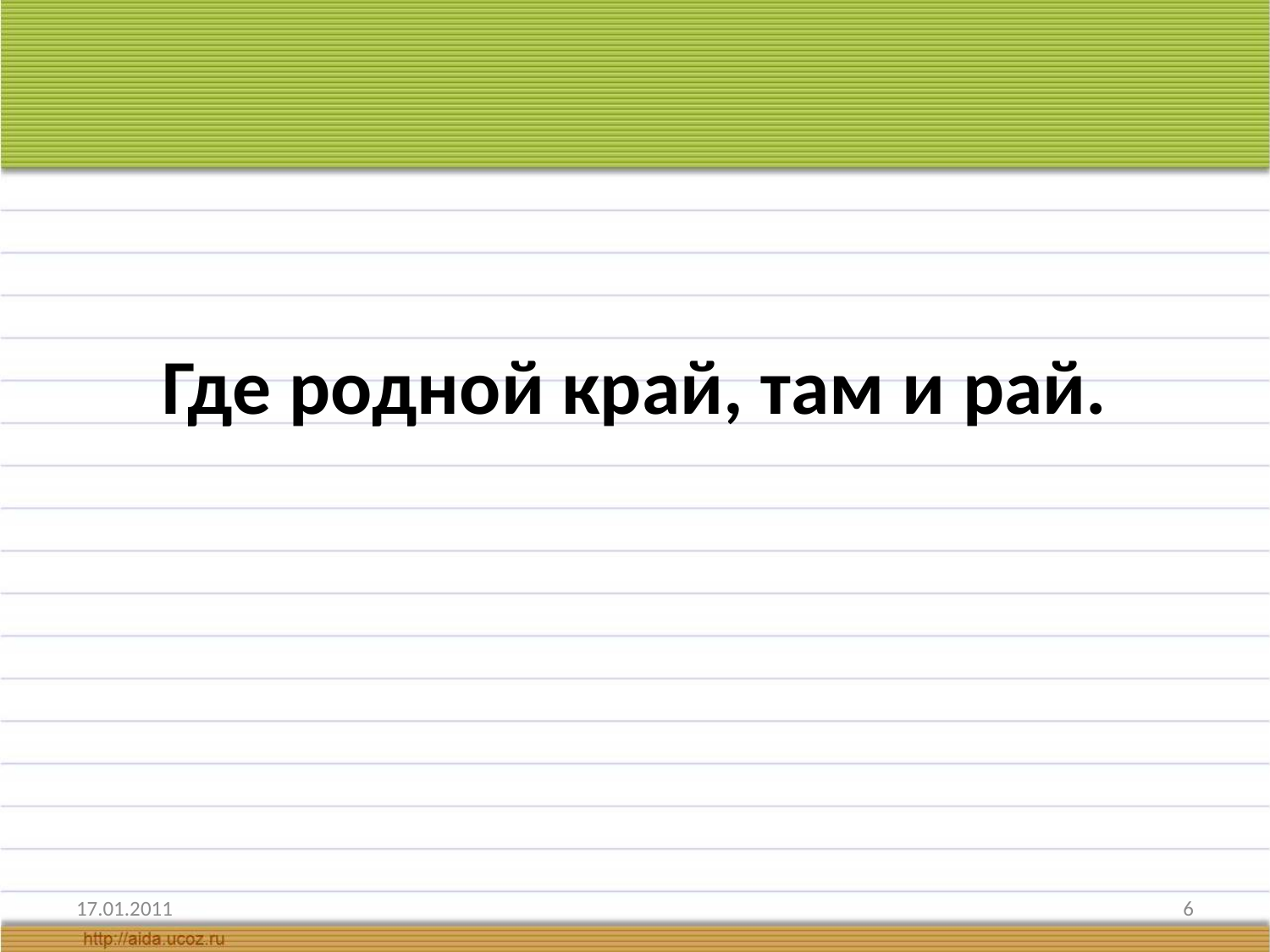

#

Где родной край, там и рай.
17.01.2011
6